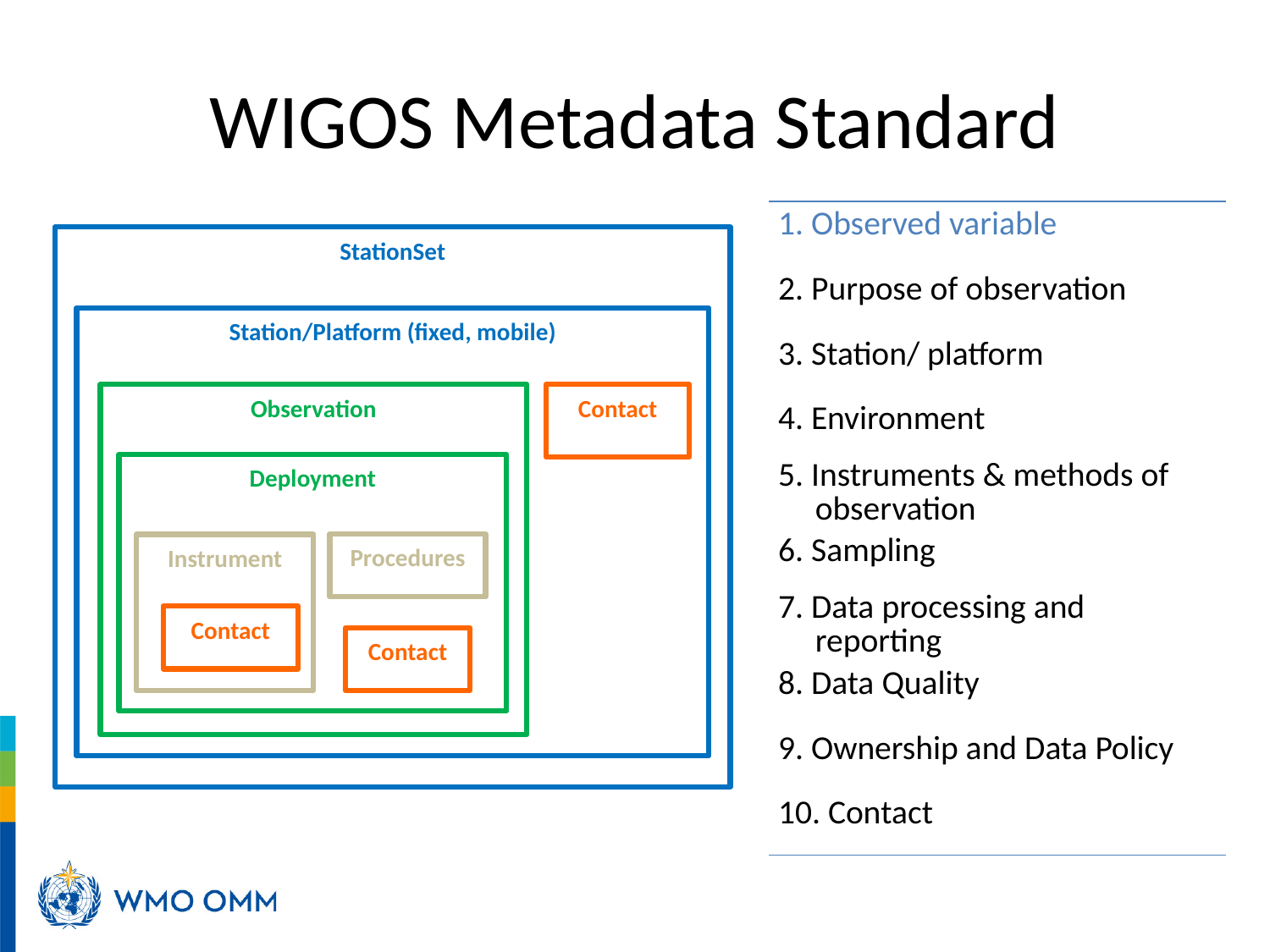

# WIGOS Metadata Standard
| 1. Observed variable |
| --- |
| 2. Purpose of observation |
| 3. Station/ platform |
| 4. Environment |
| 5. Instruments & methods of observation |
| 6. Sampling |
| 7. Data processing and reporting |
| 8. Data Quality |
| 9. Ownership and Data Policy |
| 10. Contact |
StationSet
Station/Platform (fixed, mobile)
Observation
Contact
Deployment
Procedures
Instrument
Contact
Contact